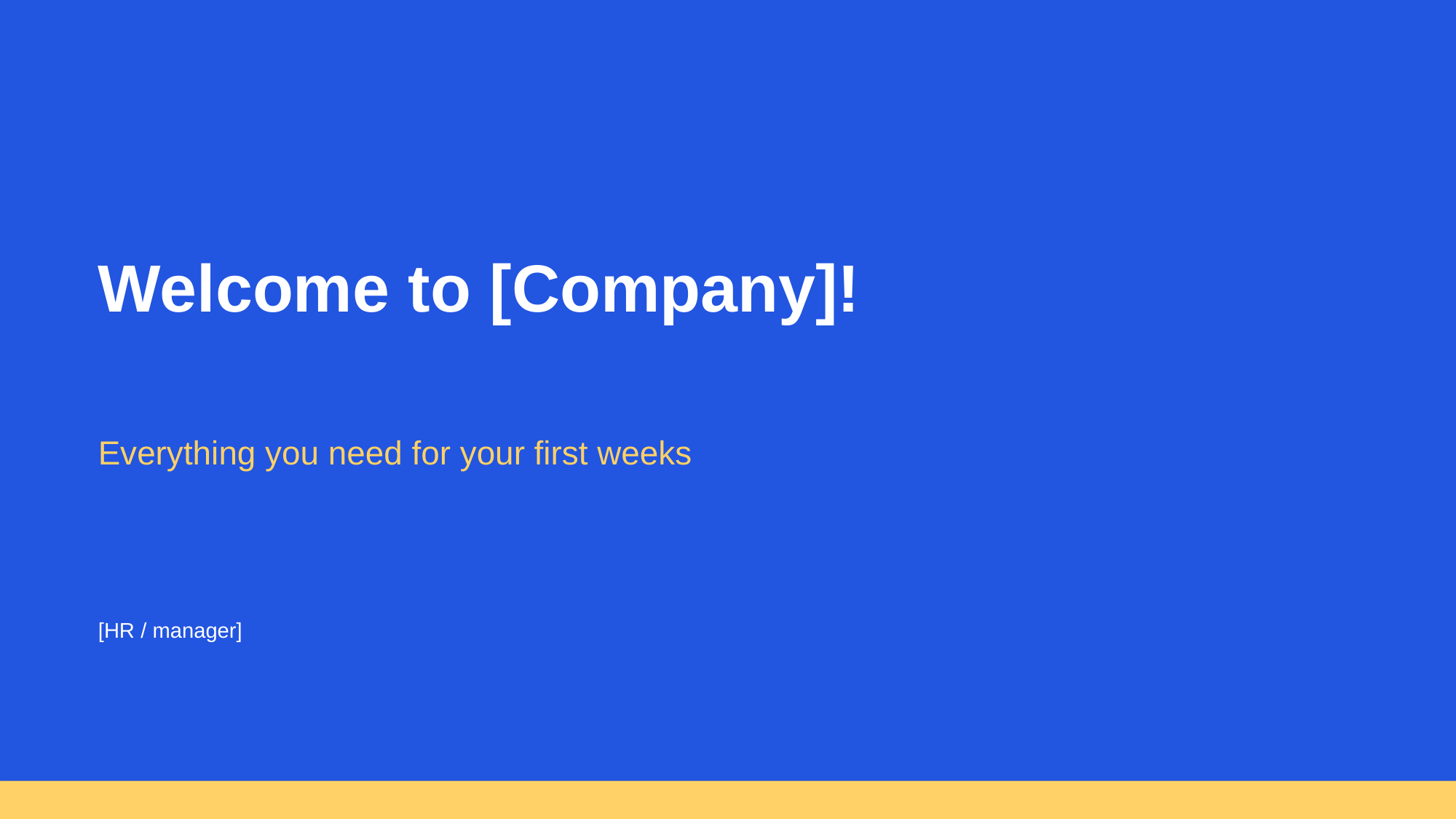

Welcome to [Company]!
Everything you need for your first weeks
[HR / manager]